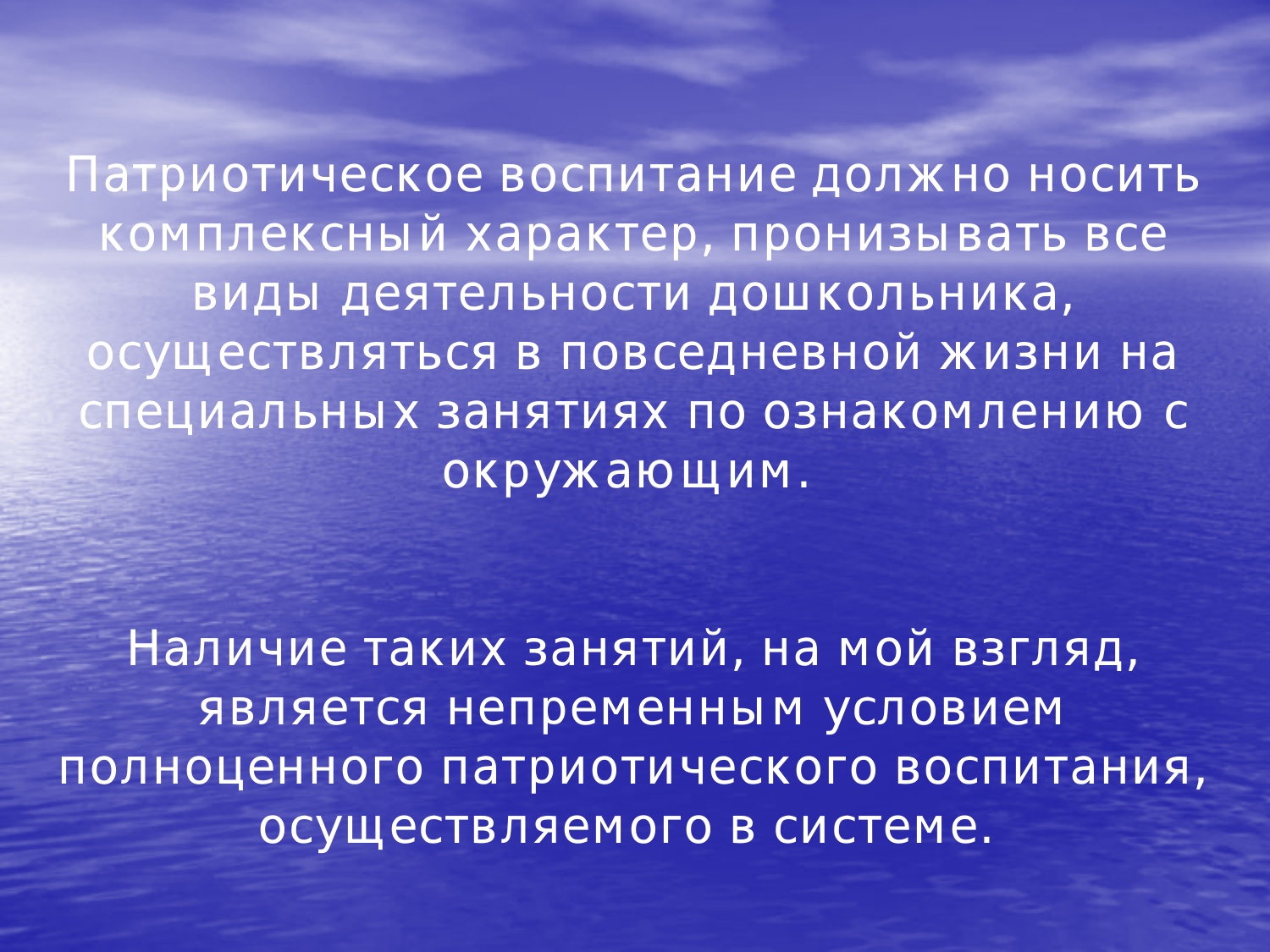

Патриотическое воспитание должно носить комплексный характер, пронизывать все виды деятельности дошкольника, осуществляться в повседневной жизни на специальных занятиях по ознакомлению с окружающим.

Наличие таких занятий, на мой взгляд, является непременным условием полноценного патриотического воспитания, осуществляемого в системе.